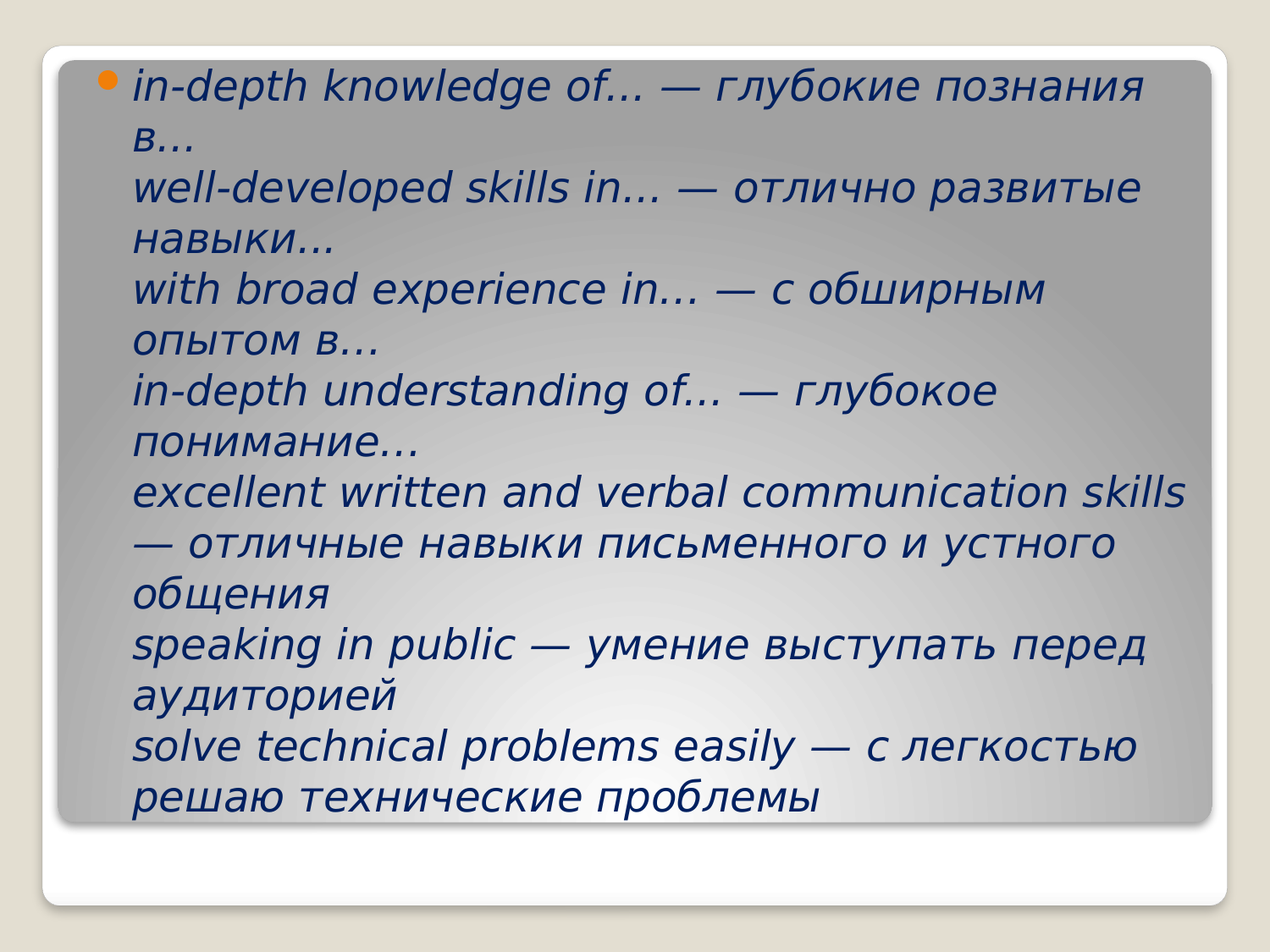

in-depth knowledge of... — глубокие познания в...
well-developed skills in... — отлично развитые навыки...
with broad experience in… — с обширным опытом в…
in-depth understanding of... — глубокое понимание…
excellent written and verbal communication skills — отличные навыки письменного и устного общения
speaking in public — умение выступать перед аудиторией
solve technical problems easily — с легкостью решаю технические проблемы